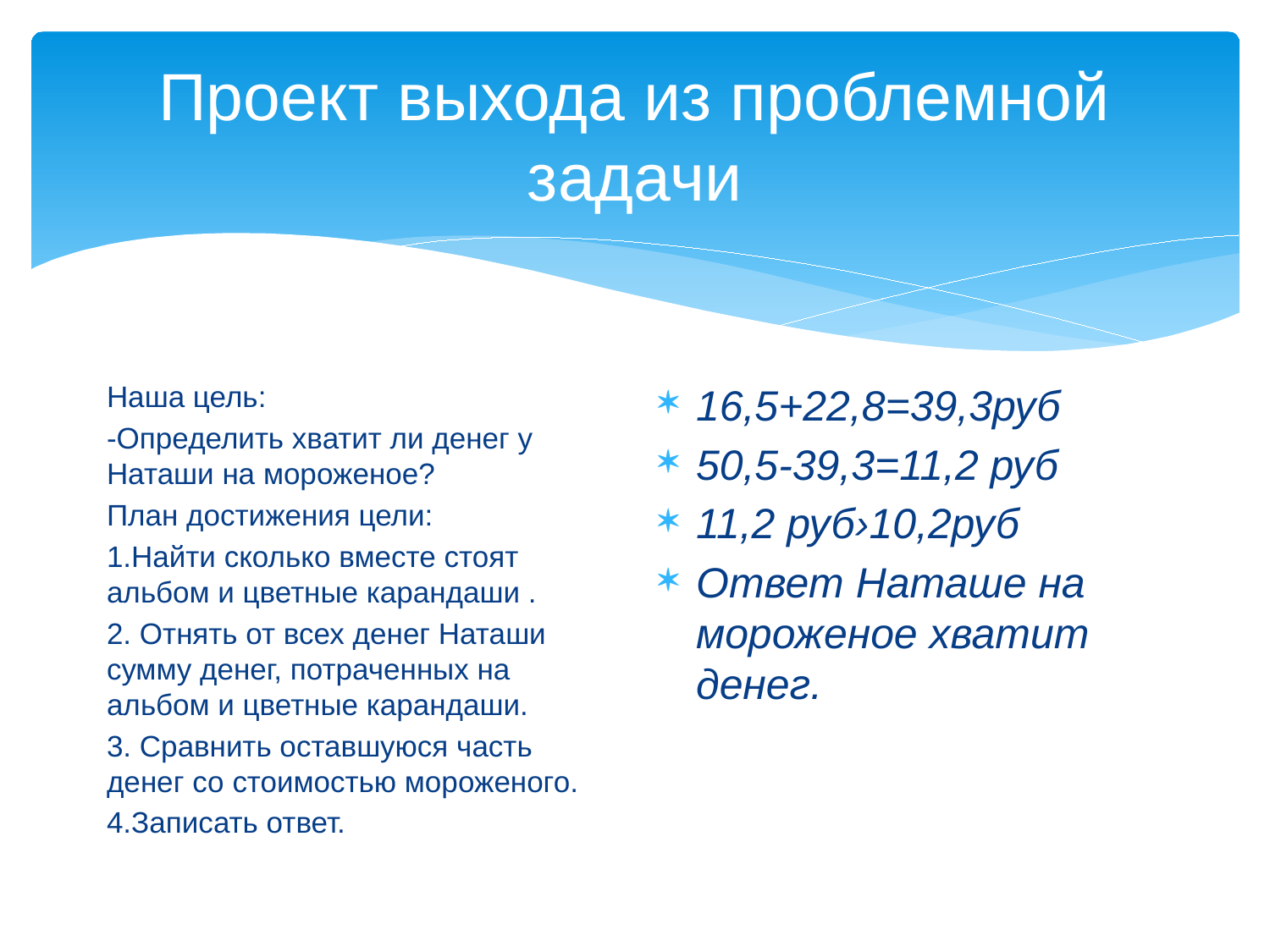

# Проект выхода из проблемной задачи
Наша цель:
-Определить хватит ли денег у Наташи на мороженое?
План достижения цели:
1.Найти сколько вместе стоят альбом и цветные карандаши .
2. Отнять от всех денег Наташи сумму денег, потраченных на альбом и цветные карандаши.
3. Сравнить оставшуюся часть денег со стоимостью мороженого.
4.Записать ответ.

16,5+22,8=39,3руб
50,5-39,3=11,2 руб
11,2 руб›10,2руб
Ответ Наташе на мороженое хватит денег.